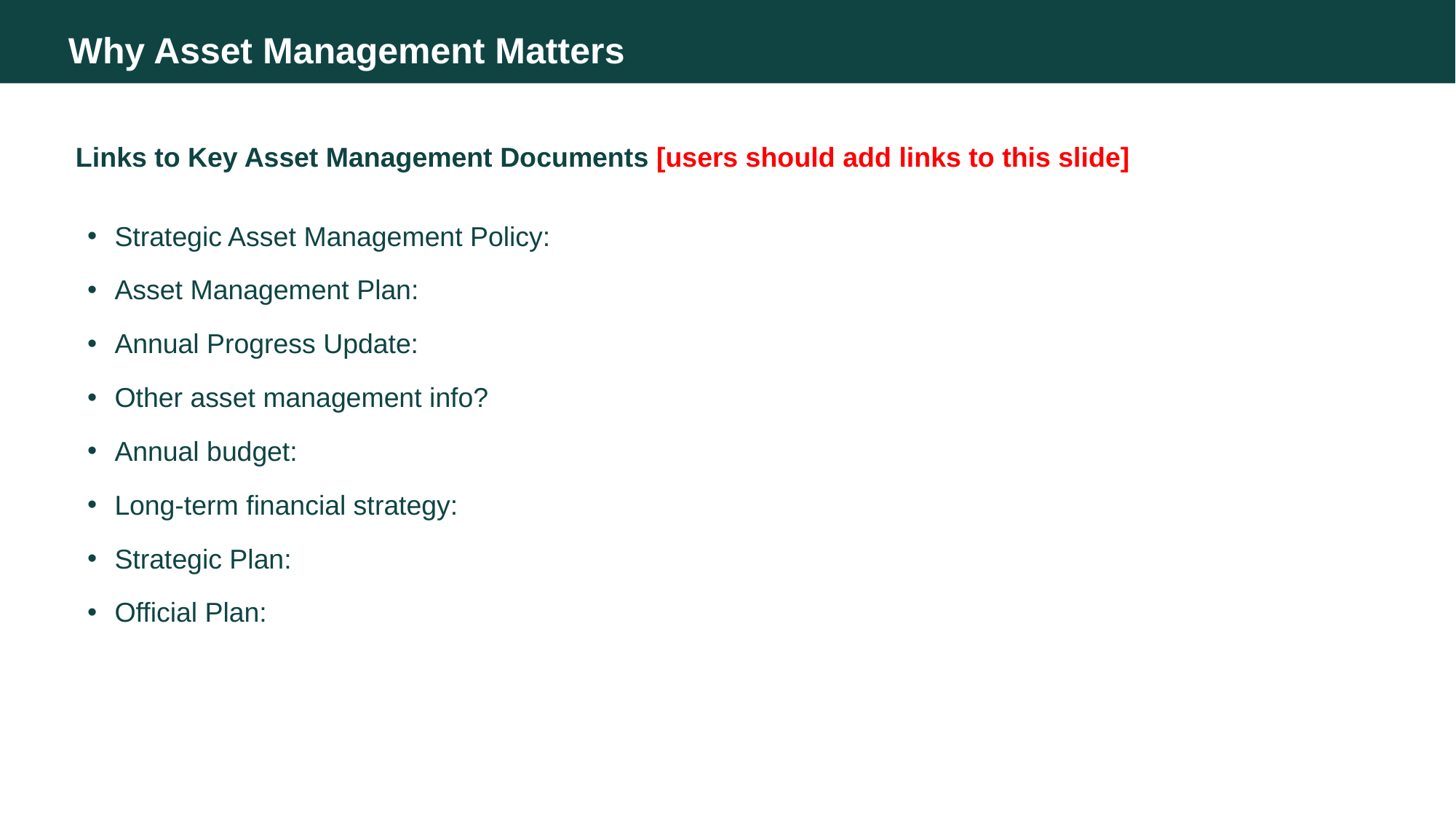

Why Asset Management Matters
# Links to Key Asset Management Documents [users should add links to this slide]
Strategic Asset Management Policy:
Asset Management Plan:
Annual Progress Update:
Other asset management info?
Annual budget:
Long-term financial strategy:
Strategic Plan:
Official Plan: